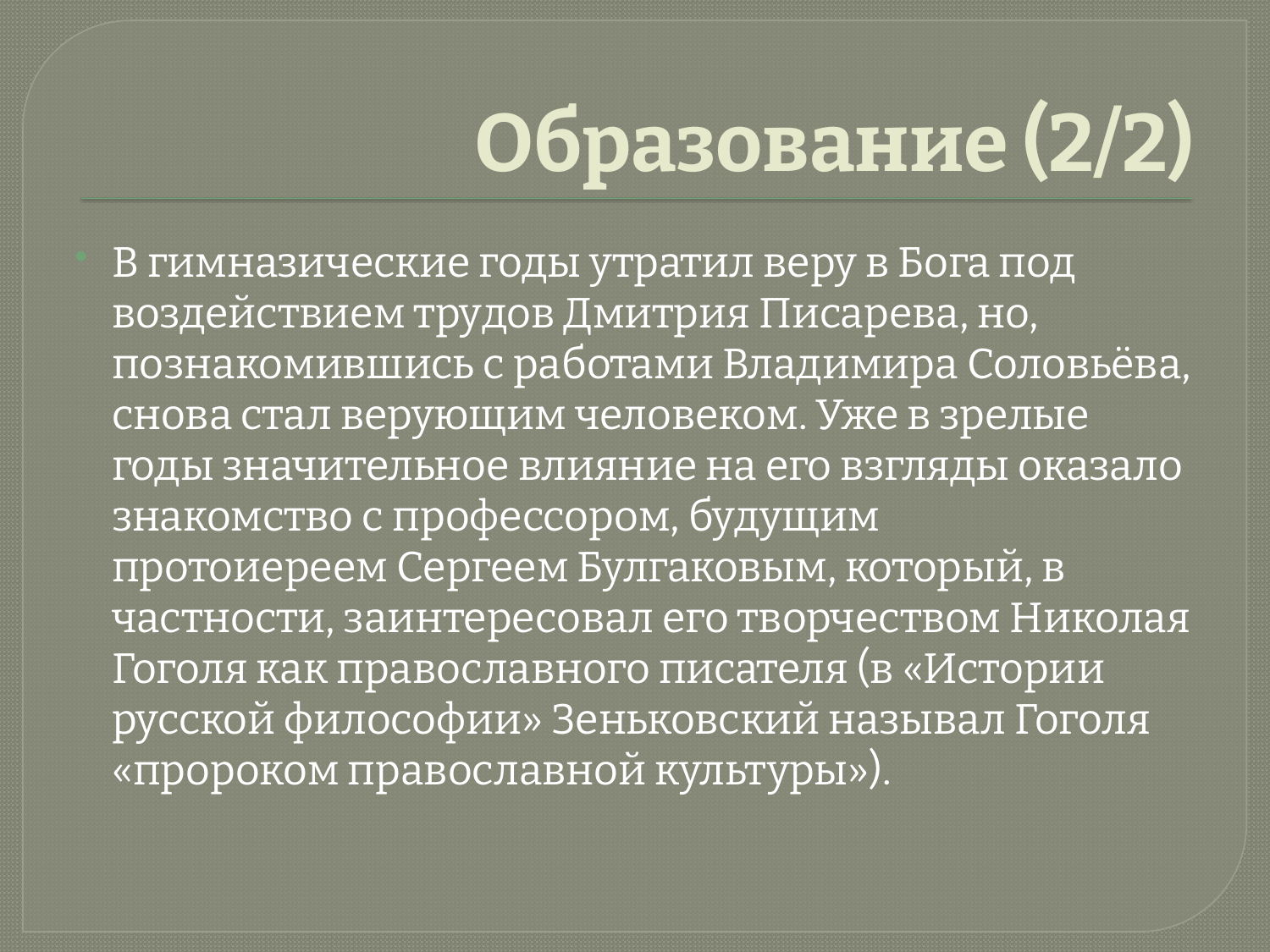

# Образование (2/2)
В гимназические годы утратил веру в Бога под воздействием трудов Дмитрия Писарева, но, познакомившись с работами Владимира Соловьёва, снова стал верующим человеком. Уже в зрелые годы значительное влияние на его взгляды оказало знакомство с профессором, будущим протоиереем Сергеем Булгаковым, который, в частности, заинтересовал его творчеством Николая Гоголя как православного писателя (в «Истории русской философии» Зеньковский называл Гоголя «пророком православной культуры»).